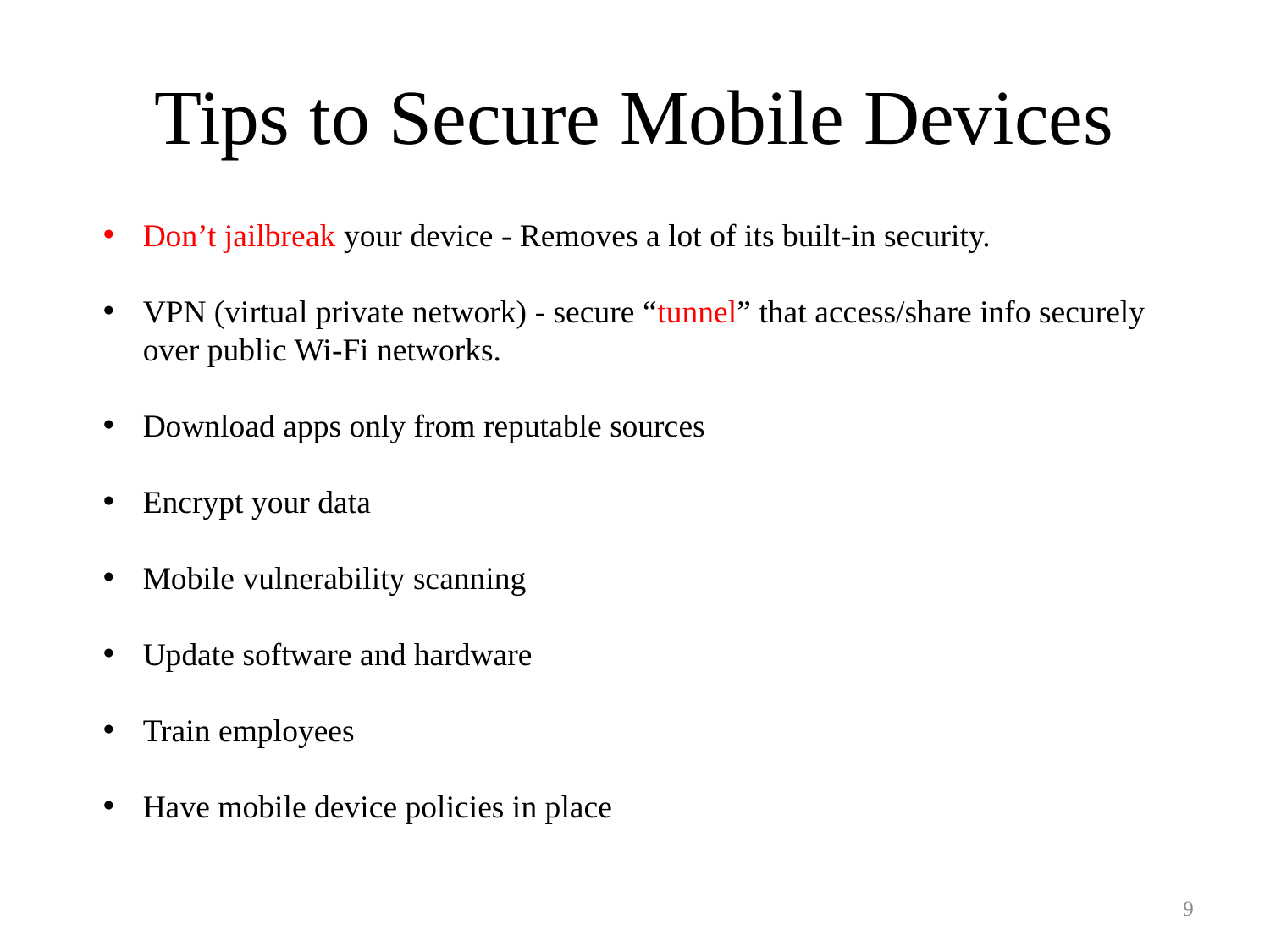

# Tips to Secure Mobile Devices
Don’t jailbreak your device - Removes a lot of its built-in security.

VPN (virtual private network) - secure “tunnel” that access/share info securely over public Wi-Fi networks.

Download apps only from reputable sources

Encrypt your data

Mobile vulnerability scanning

Update software and hardware

Train employees

Have mobile device policies in place

9